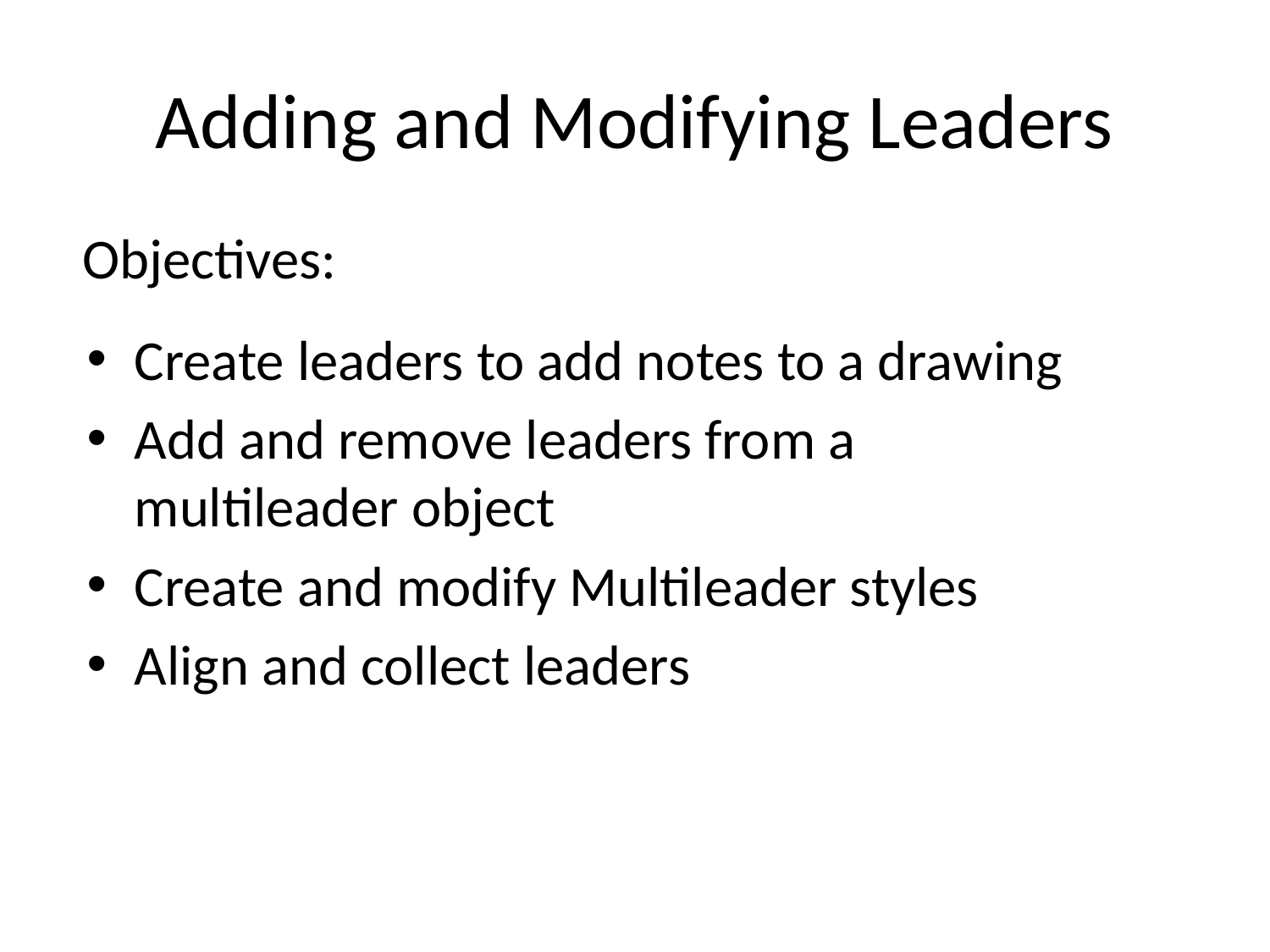

# Adding and Modifying Leaders
Objectives:
Create leaders to add notes to a drawing
Add and remove leaders from a multileader object
Create and modify Multileader styles
Align and collect leaders